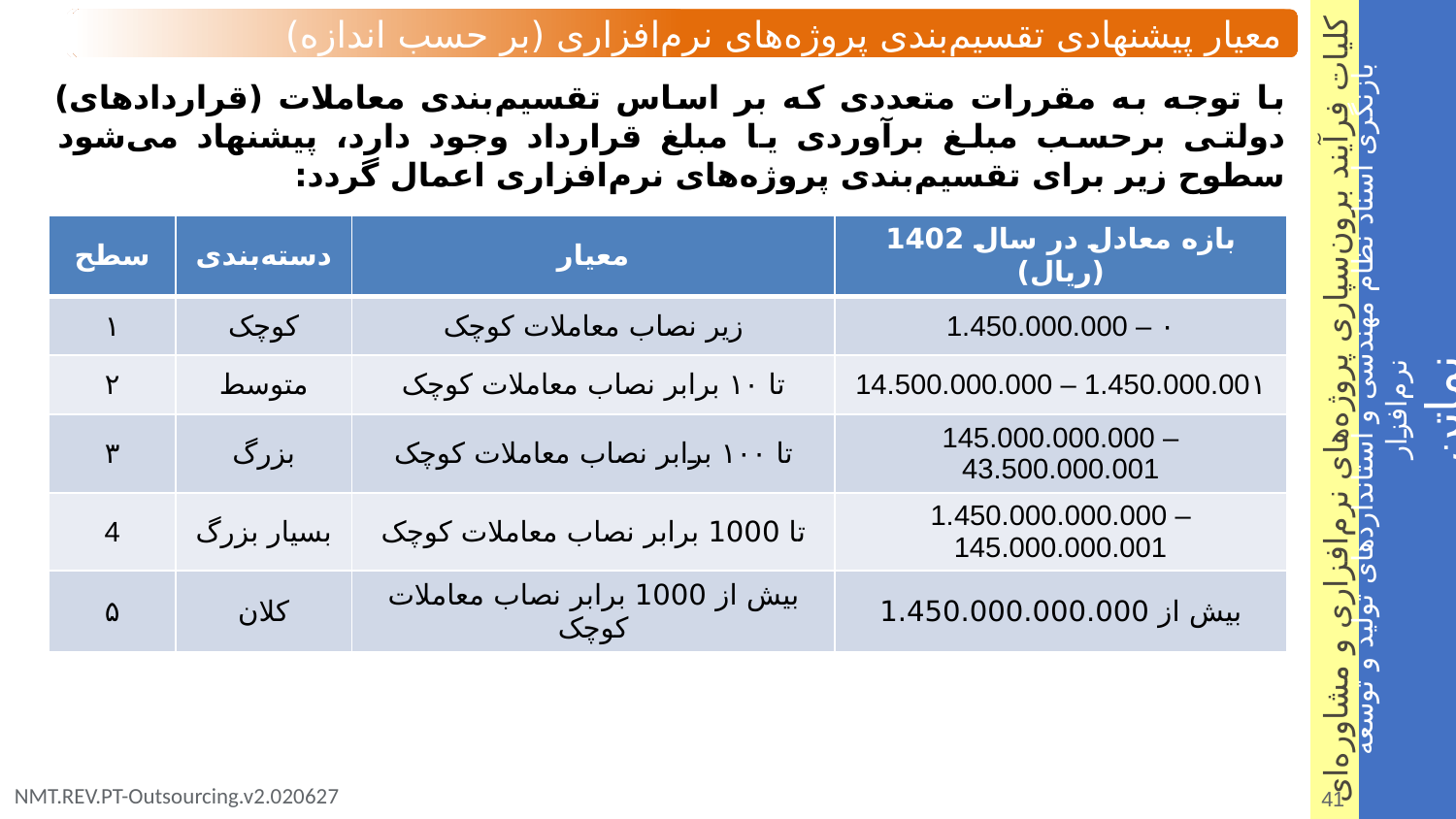

معیار پیشنهادی تقسیم‌بندی‌ پروژه‌های نرم‌افزاری (بر حسب اندازه)
با توجه به مقررات متعددی که بر اساس تقسیم‌بندی معاملات (قراردادهای) دولتی برحسب مبلغ برآوردی یا مبلغ قرارداد وجود دارد، پیشنهاد می‌شود سطوح زیر برای تقسیم‌بندی پروژه‌های نرم‌افزاری اعمال گردد:

| سطح | دسته‌بندی | معیار | بازه معادل در سال 1402 (ریال) |
| --- | --- | --- | --- |
| ۱ | کوچک | زیر نصاب معاملات کوچک | 1.450.000.000 – ۰ |
| ۲ | متوسط | تا ۱۰ برابر نصاب معاملات کوچک | 14.500.000.000 – 1.450.000.00۱ |
| ۳ | بزرگ | تا ۱۰۰ برابر نصاب معاملات کوچک | 145.000.000.000 – 43.500.000.001 |
| 4 | بسیار بزرگ | تا 1000 برابر نصاب معاملات کوچک | 1.450.000.000.000 – 145.000.000.001 |
| ۵ | کلان | بیش از 1000 برابر نصاب معاملات کوچک | بیش از 1.450.000.000.000 |
41